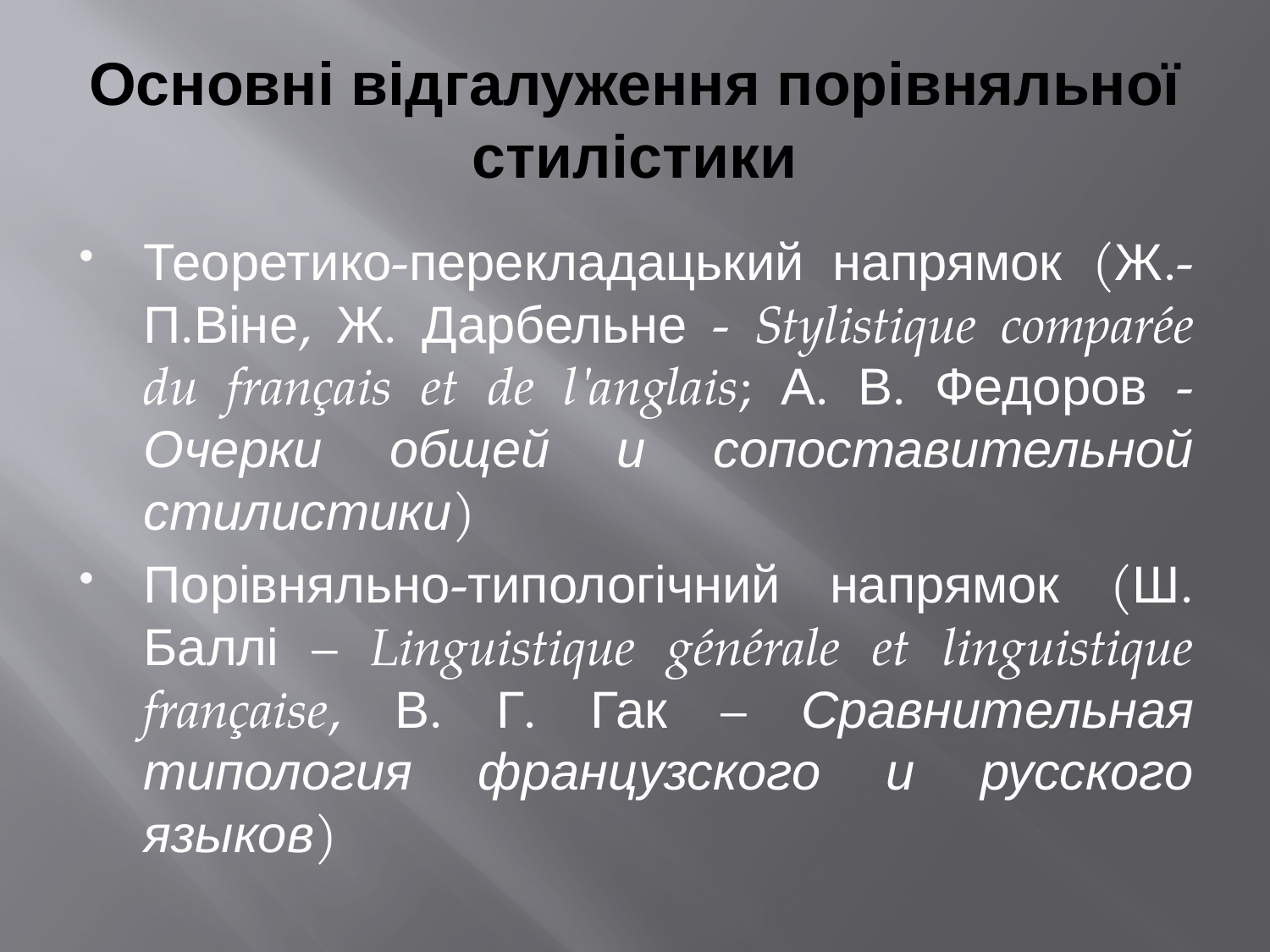

# Основні відгалуження порівняльної стилістики
Теоретико-перекладацький напрямок (Ж.-П.Віне, Ж. Дарбельне - Stylistique comparée du français et de l'anglais; А. В. Федоров - Очерки общей и сопоставительной стилистики)
Порівняльно-типологічний напрямок (Ш. Баллі – Linguistique générale et linguistique française, В. Г. Гак – Сравнительная типология французского и русского языков)